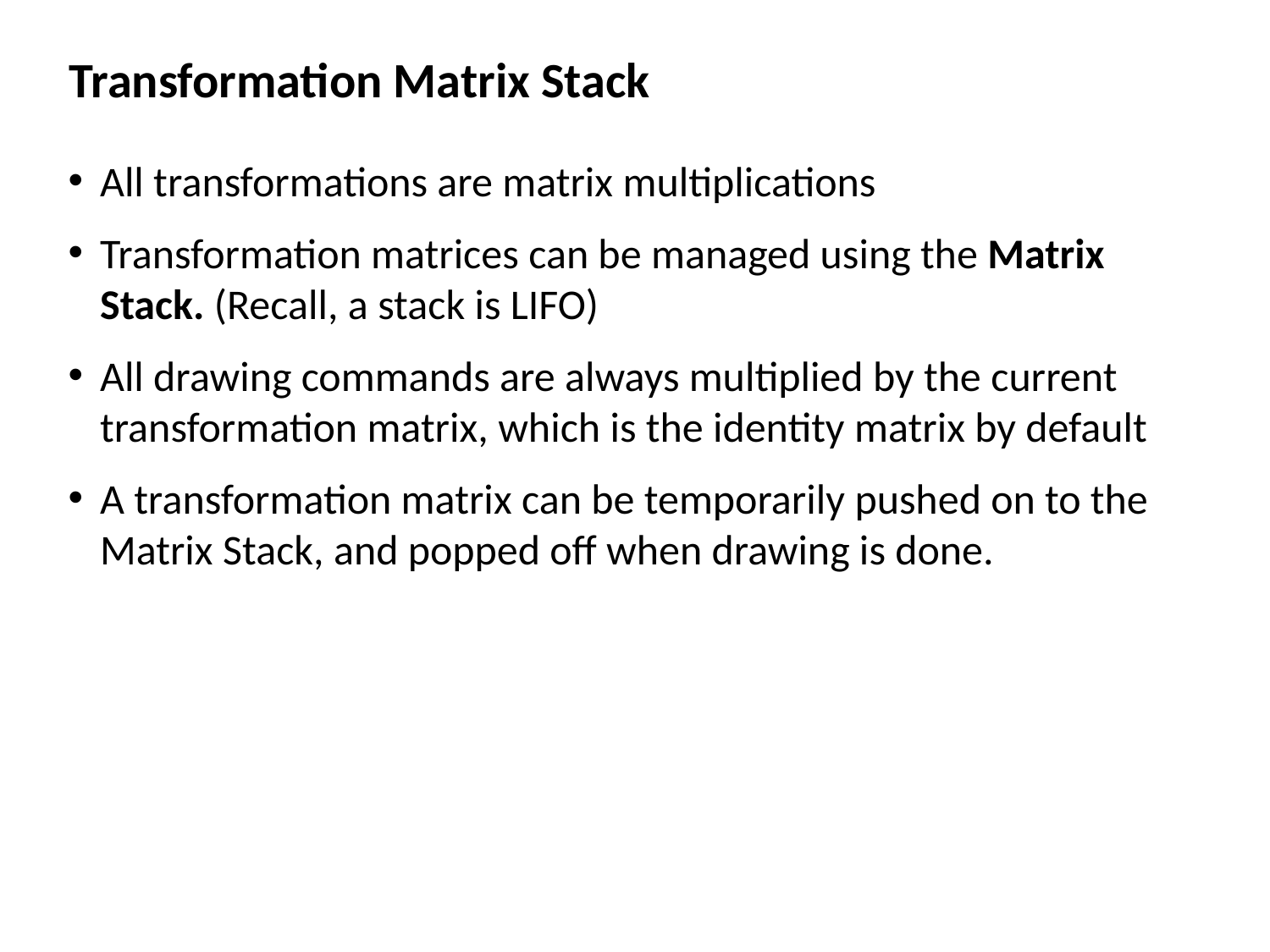

Transformation Matrix Stack
All transformations are matrix multiplications
Transformation matrices can be managed using the Matrix Stack. (Recall, a stack is LIFO)
All drawing commands are always multiplied by the current transformation matrix, which is the identity matrix by default
A transformation matrix can be temporarily pushed on to the Matrix Stack, and popped off when drawing is done.